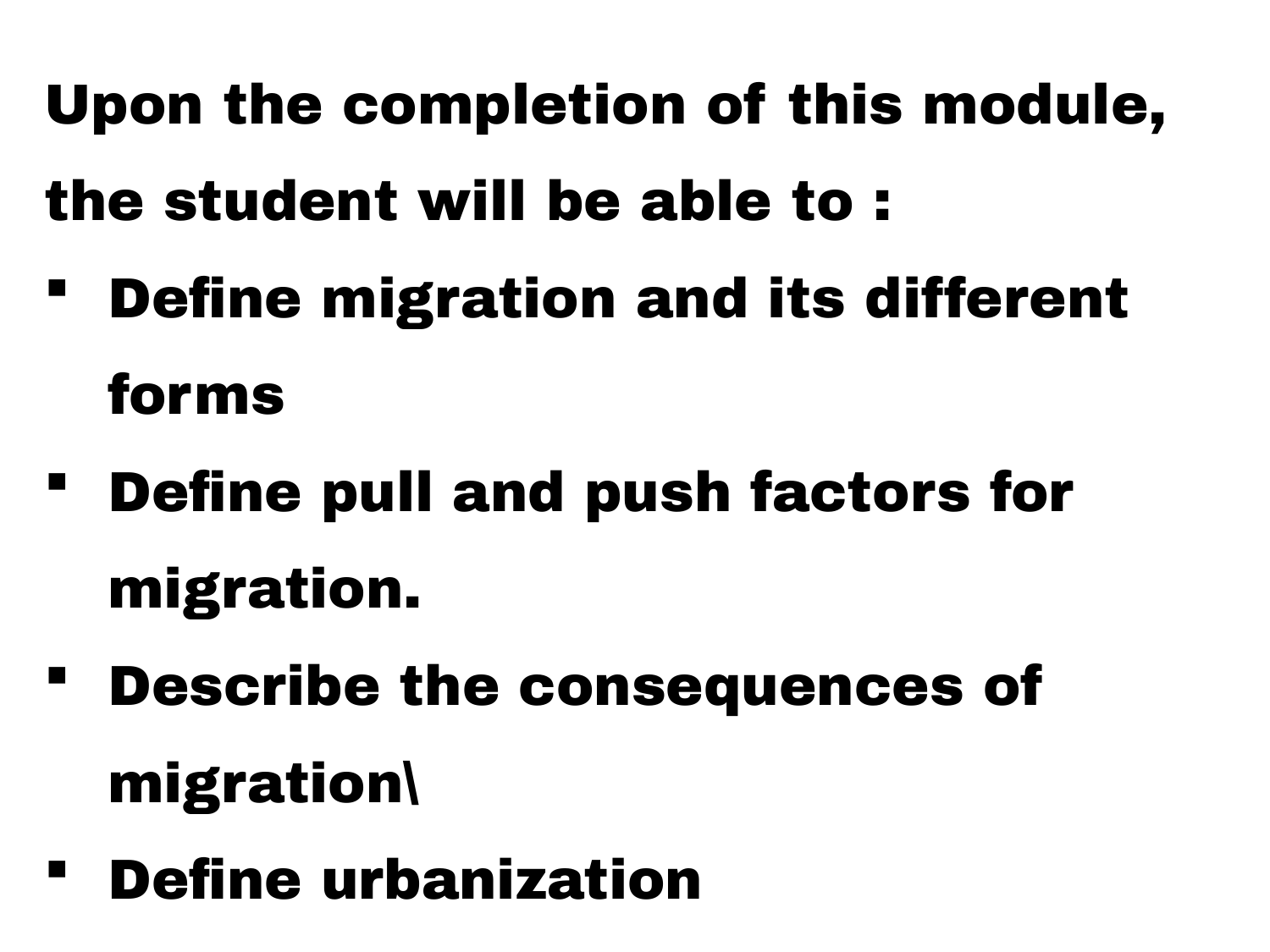

Upon the completion of this module, the student will be able to :
Define migration and its different forms
Define pull and push factors for migration.
Describe the consequences of migration\
Define urbanization